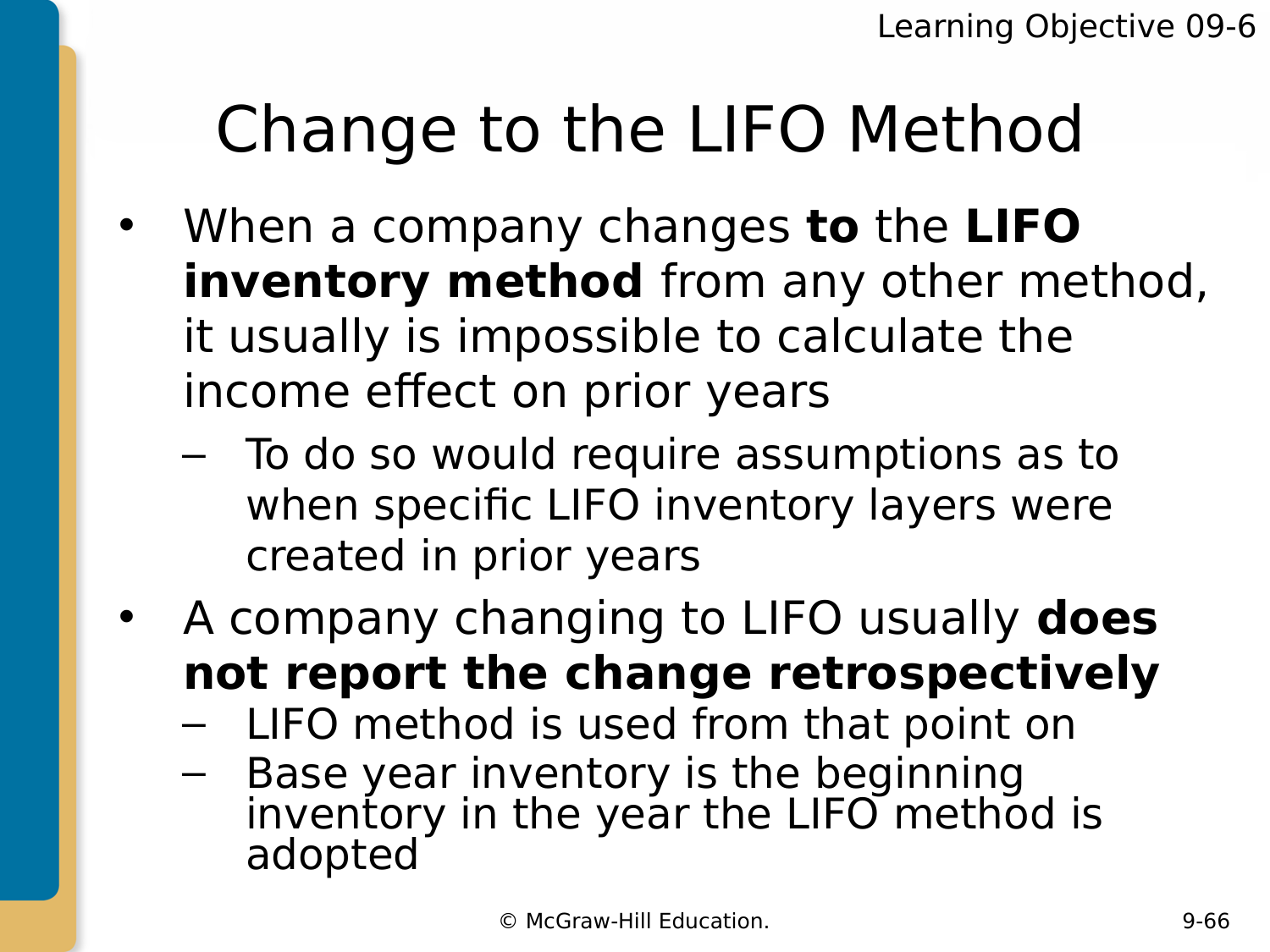

Learning Objective 09-6
# Change to the LIFO Method
When a company changes to the LIFO inventory method from any other method, it usually is impossible to calculate the income effect on prior years
To do so would require assumptions as to when specific LIFO inventory layers were created in prior years
A company changing to LIFO usually does not report the change retrospectively
LIFO method is used from that point on
Base year inventory is the beginning inventory in the year the LIFO method is adopted